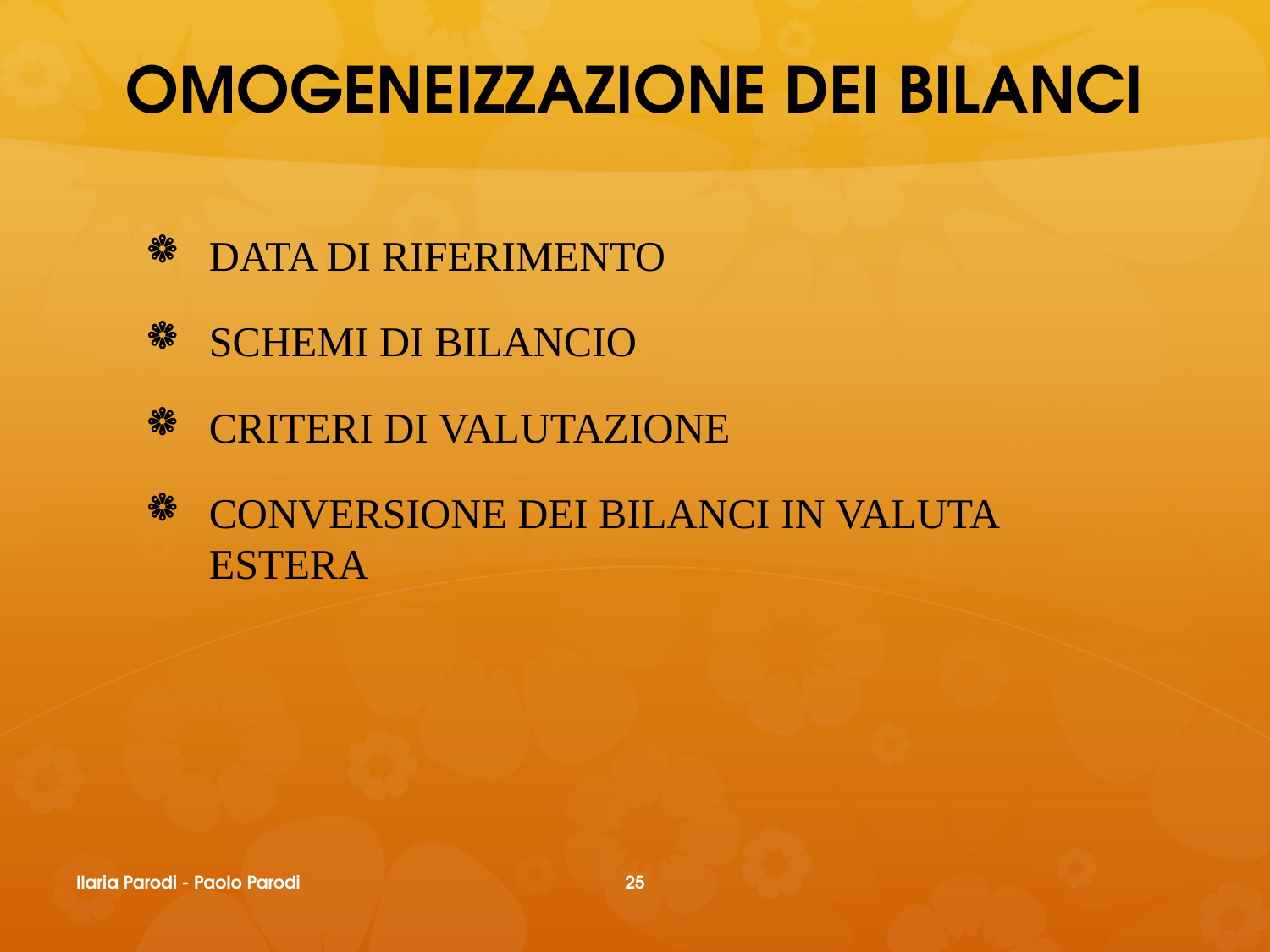

# OMOGENEIZZAZIONE DEI BILANCI
DATA DI RIFERIMENTO
SCHEMI DI BILANCIO
CRITERI DI VALUTAZIONE
CONVERSIONE DEI BILANCI IN VALUTA ESTERA
Ilaria Parodi - Paolo Parodi
25